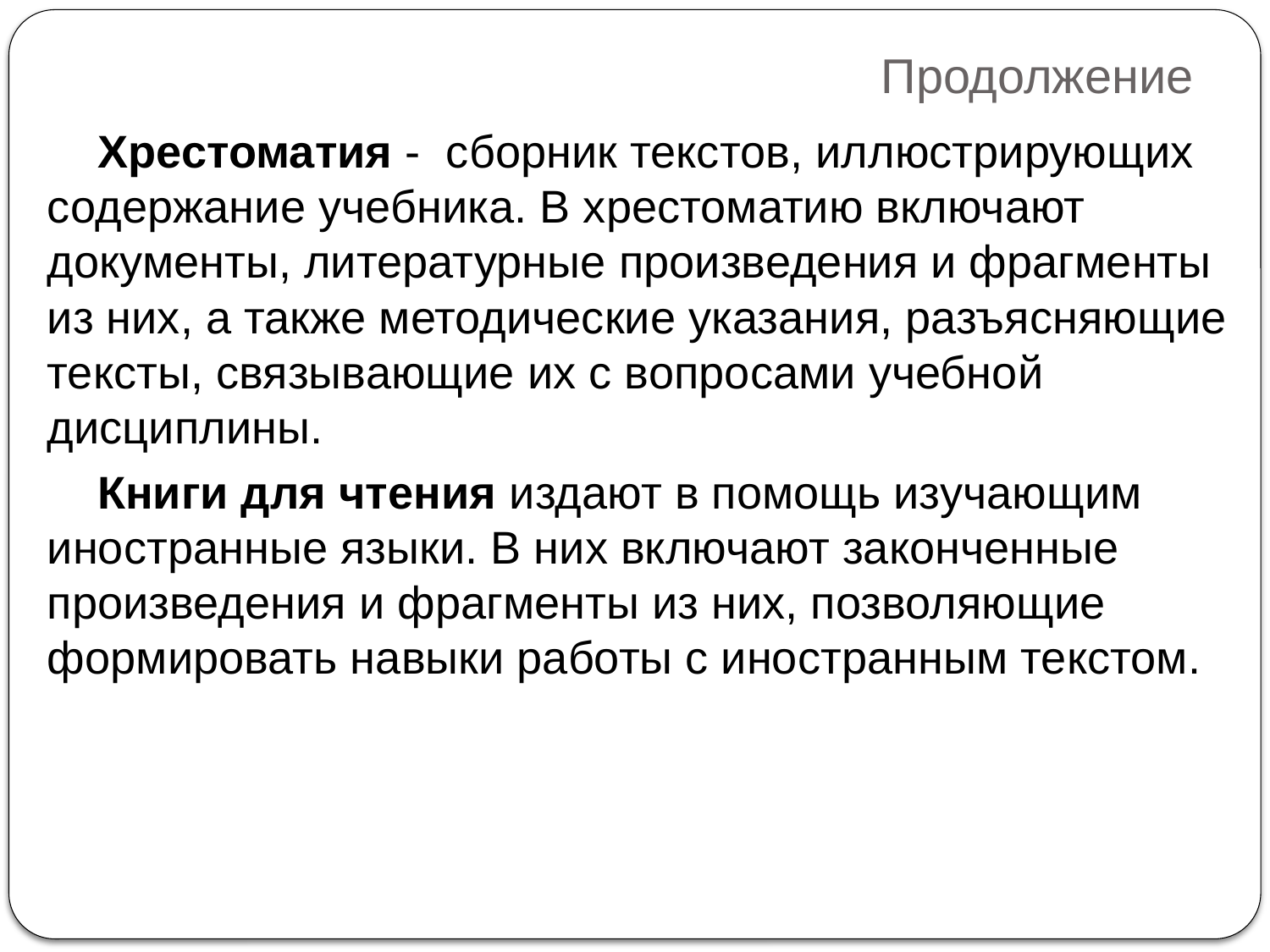

# Продолжение
Хрестоматия -  сборник текстов, иллюстрирующих содержание учебника. В хрестоматию включают документы, литературные произведения и фрагменты из них, а также методические указания, разъясняющие тексты, связывающие их с вопросами учебной дисциплины.
Книги для чтения издают в помощь изучающим иностранные языки. В них включают законченные произведения и фрагменты из них, позволяющие формировать навыки работы с иностранным текстом.